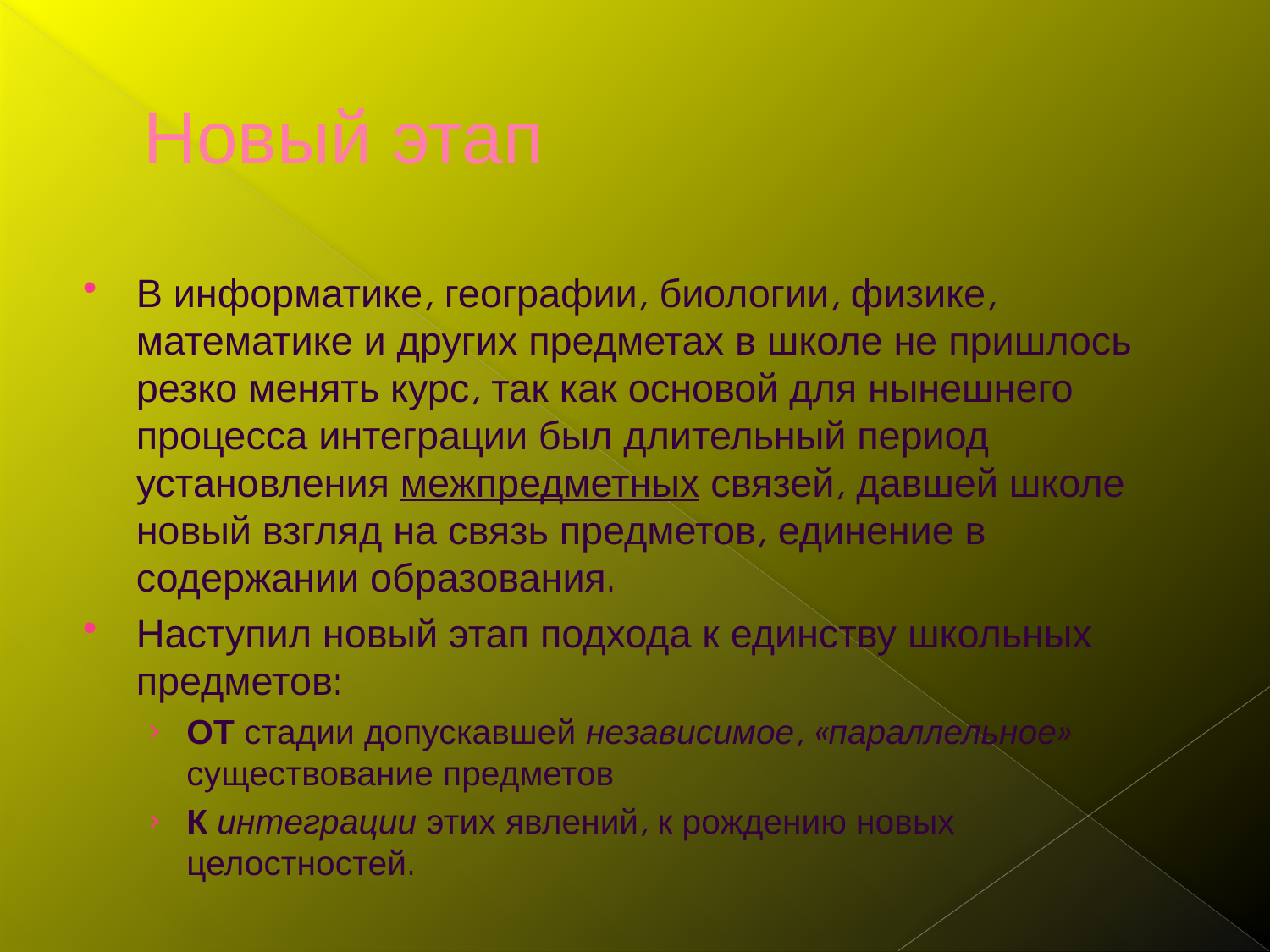

# Новый этап
В информатике, географии, биологии, физике, математике и других предметах в школе не пришлось резко менять курс, так как основой для нынешнего процесса интеграции был длительный период установления межпредметных связей, давшей школе новый взгляд на связь предметов, единение в содержании образования.
Наступил новый этап подхода к единству школьных предметов:
ОТ стадии допускавшей независимое, «параллельное» существование предметов
К интеграции этих явлений, к рождению новых целостностей.